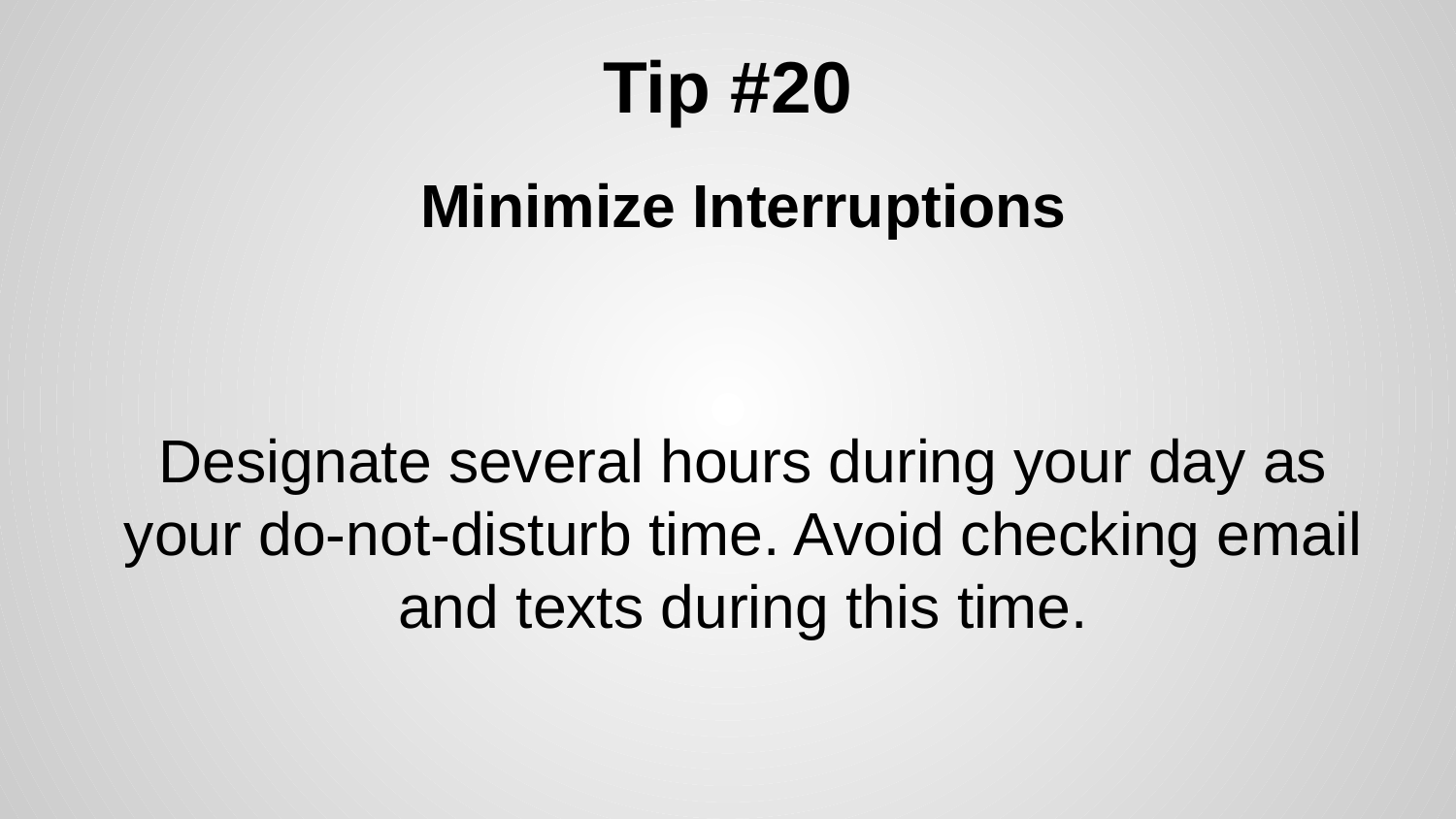

# Tip #20

Minimize Interruptions

Designate several hours during your day as your do-not-disturb time. Avoid checking email and texts during this time.